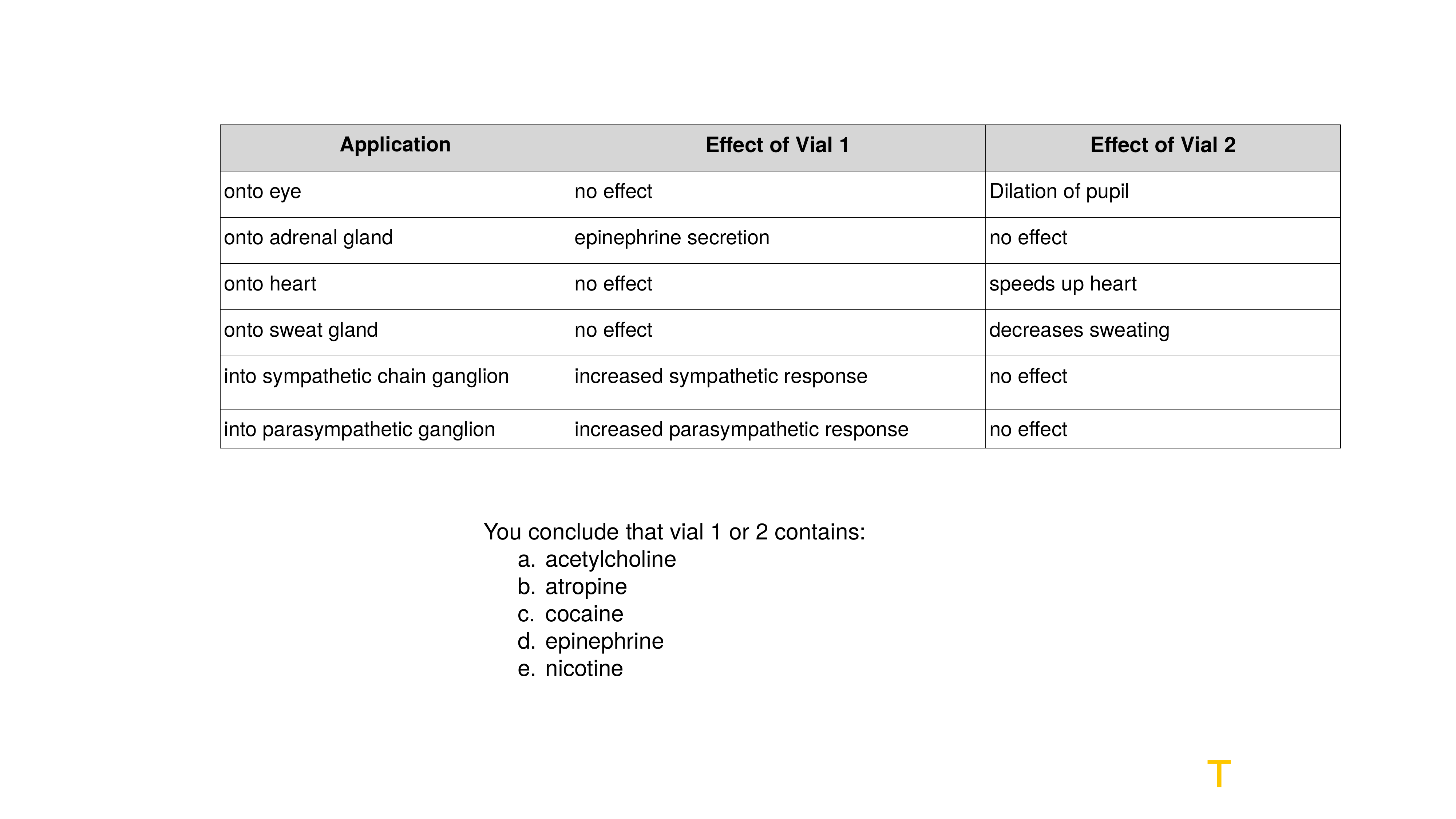

| Application | Effect of Vial 1 | Effect of Vial 2 |
| --- | --- | --- |
| onto eye | no effect | Dilation of pupil |
| onto adrenal gland | epinephrine secretion | no effect |
| onto heart | no effect | speeds up heart |
| onto sweat gland | no effect | decreases sweating |
| into sympathetic chain ganglion | increased sympathetic response | no effect |
| into parasympathetic ganglion | increased parasympathetic response | no effect |
You conclude that vial 1 or 2 contains:
acetylcholine
atropine
cocaine
epinephrine
nicotine
T